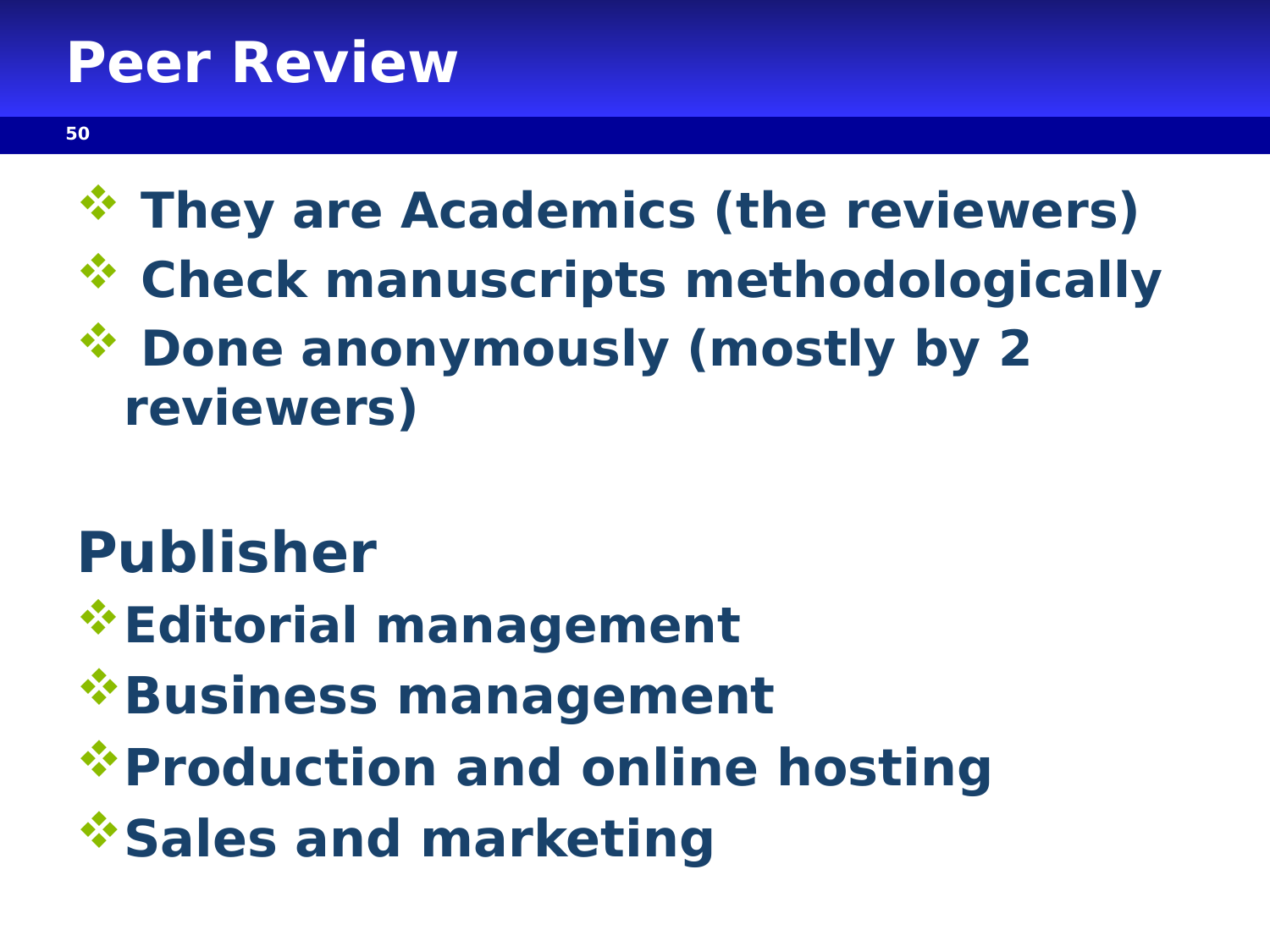

# Peer Review
50
 They are Academics (the reviewers)
 Check manuscripts methodologically
 Done anonymously (mostly by 2 reviewers)

Publisher
Editorial management
Business management
Production and online hosting
Sales and marketing